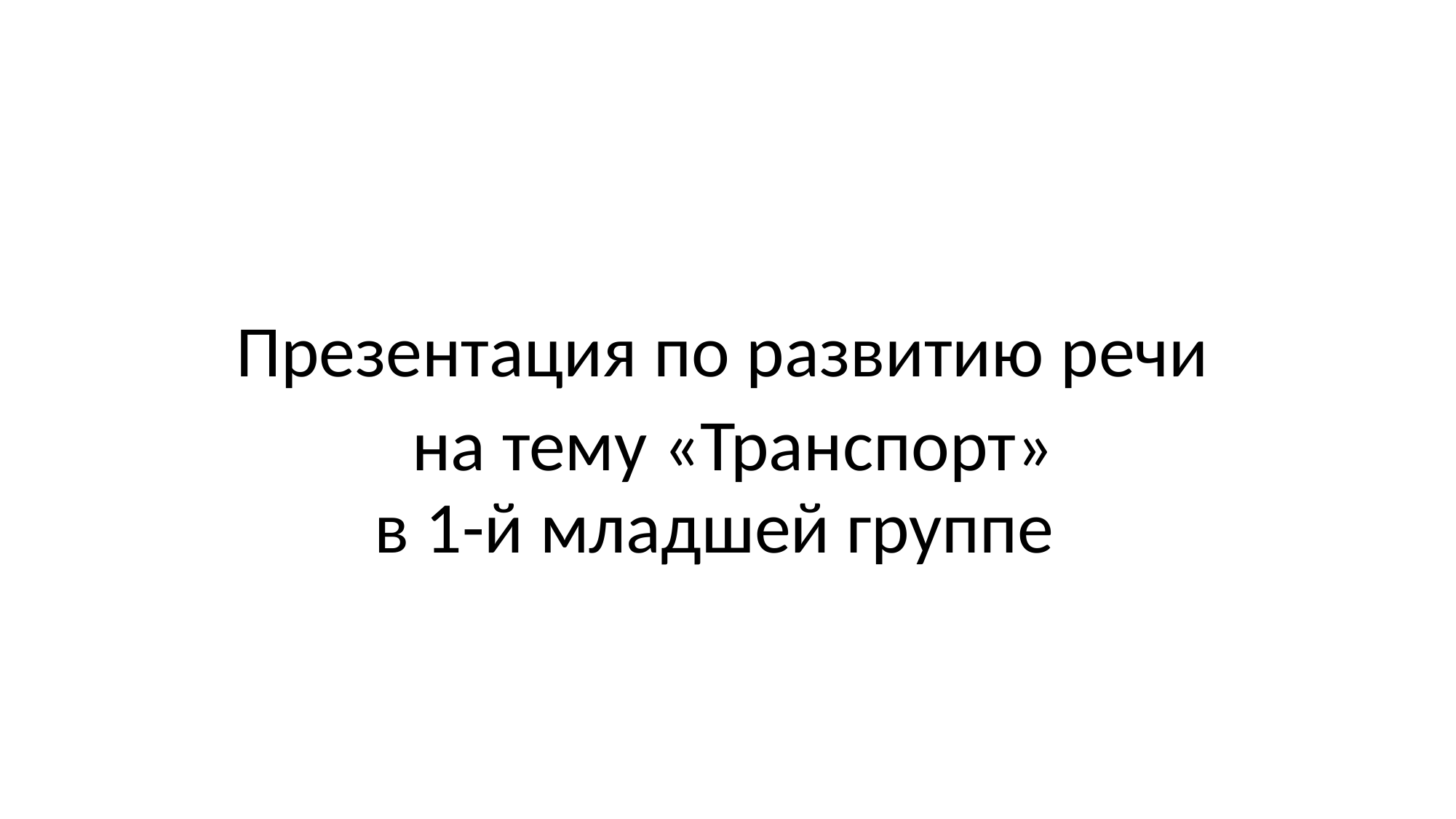

# Презентация по развитию речи на тему «Транспорт» в 1-й младшей группе